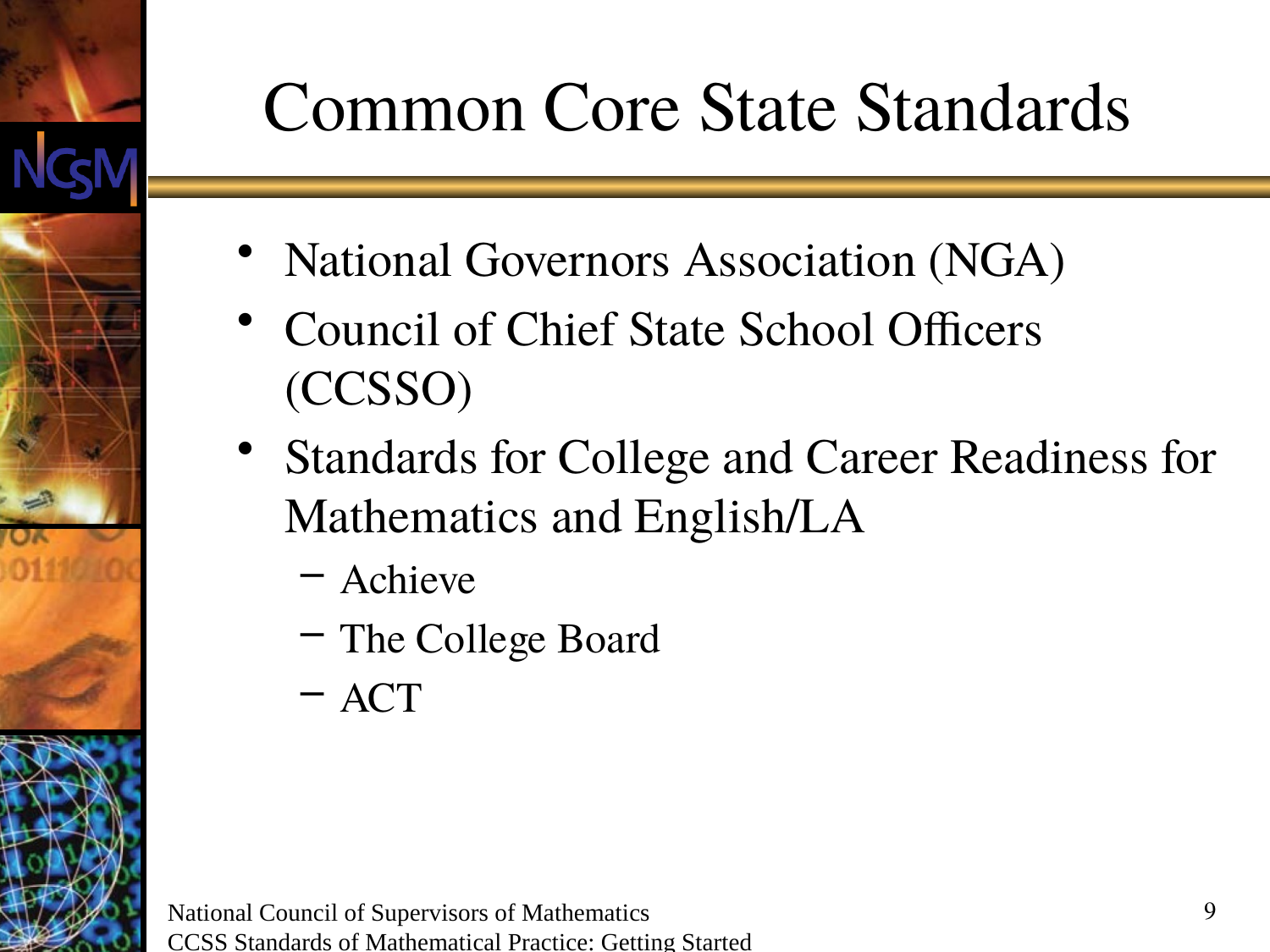

# Common Core State Standards
National Governors Association (NGA)
Council of Chief State School Officers (CCSSO)
Standards for College and Career Readiness for Mathematics and English/LA
Achieve
The College Board
ACT
9